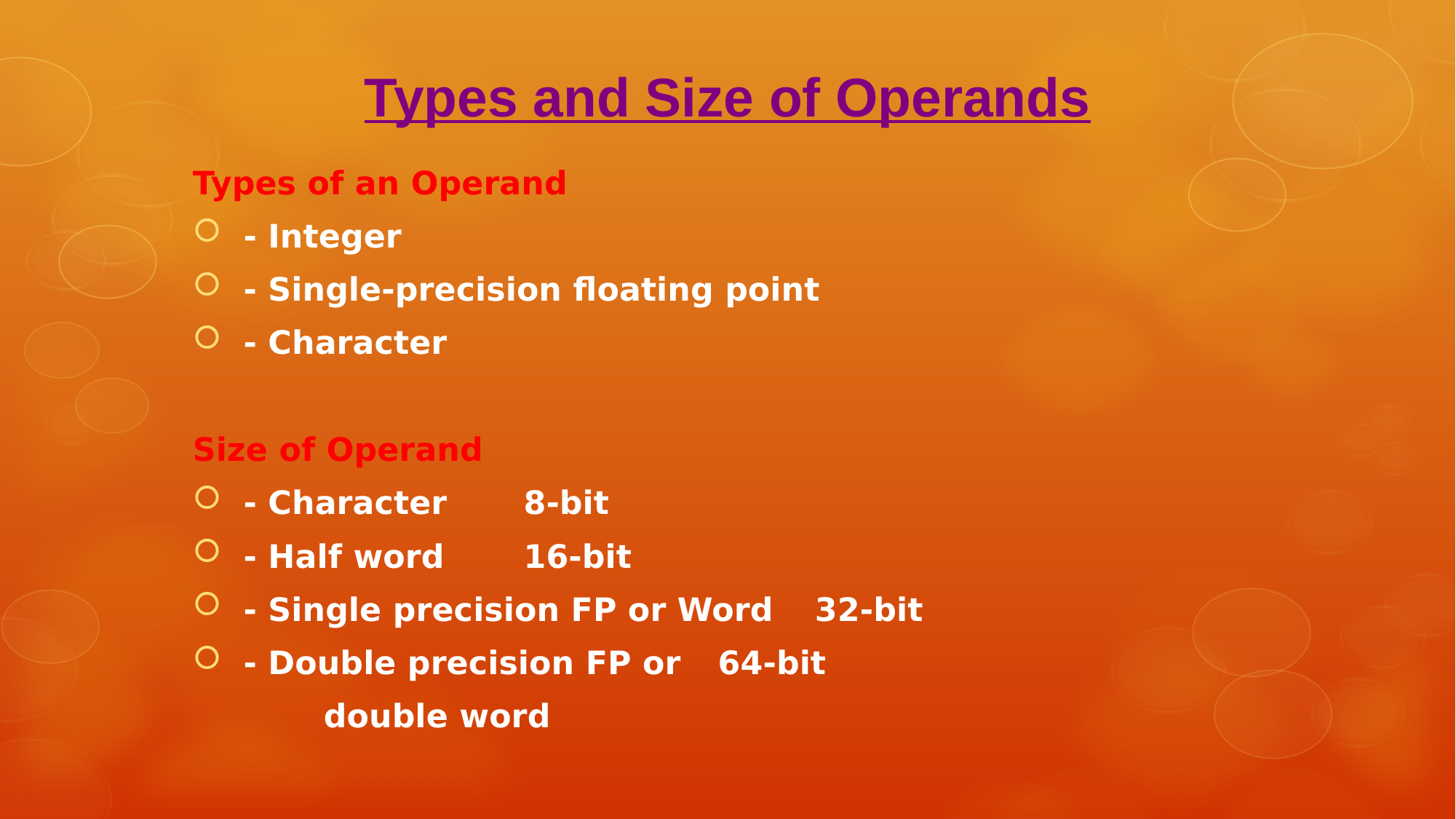

Types and Size of Operands
Types of an Operand
	 - Integer
	 - Single-precision floating point
	 - Character

Size of Operand
	 - Character 							8-bit
	 - Half word							16-bit
	 - Single precision FP or Word	32-bit
	 - Double precision FP or 			64-bit
	   double word